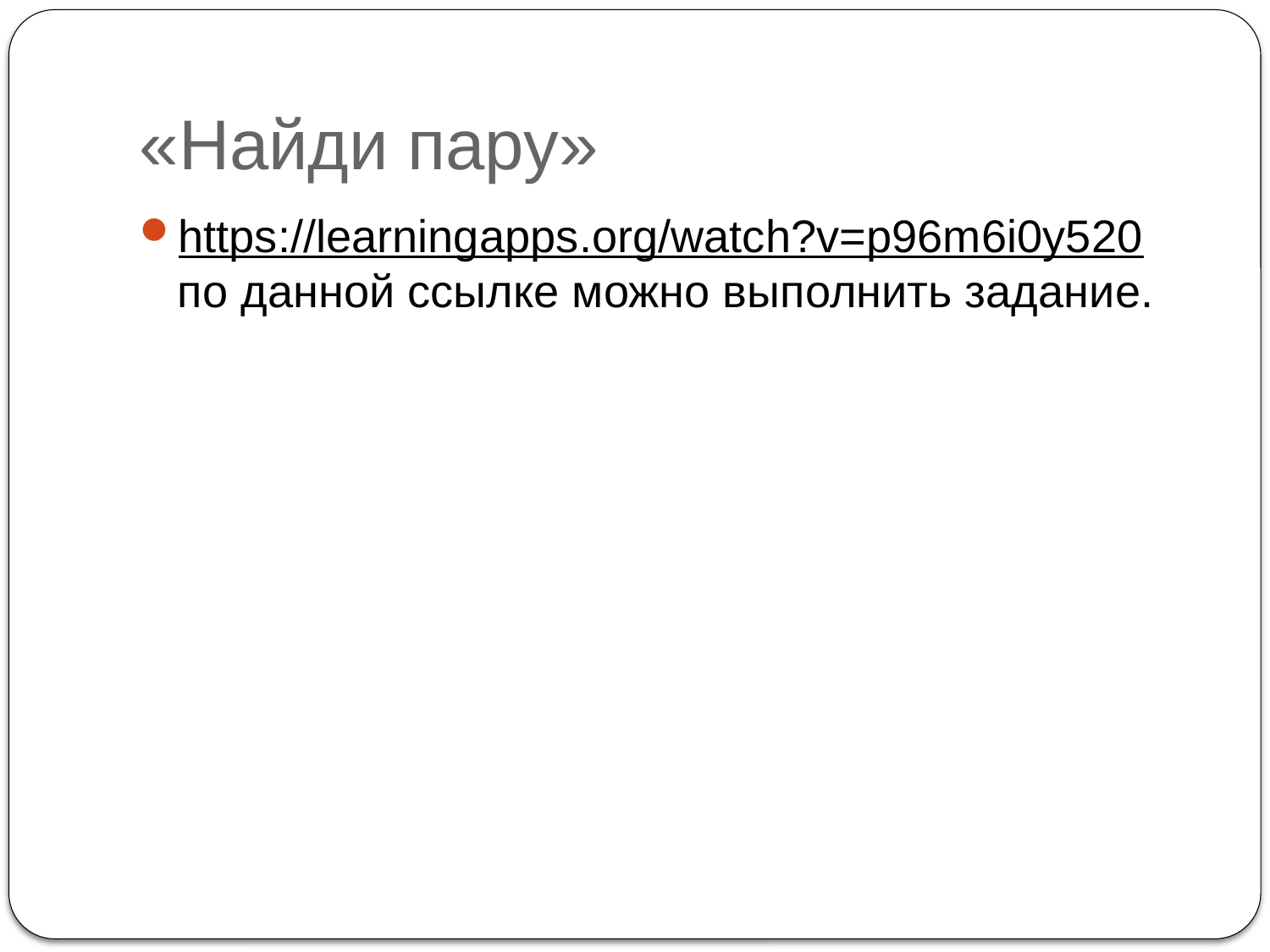

# «Найди пару»
https://learningapps.org/watch?v=p96m6i0y520  по данной ссылке можно выполнить задание.